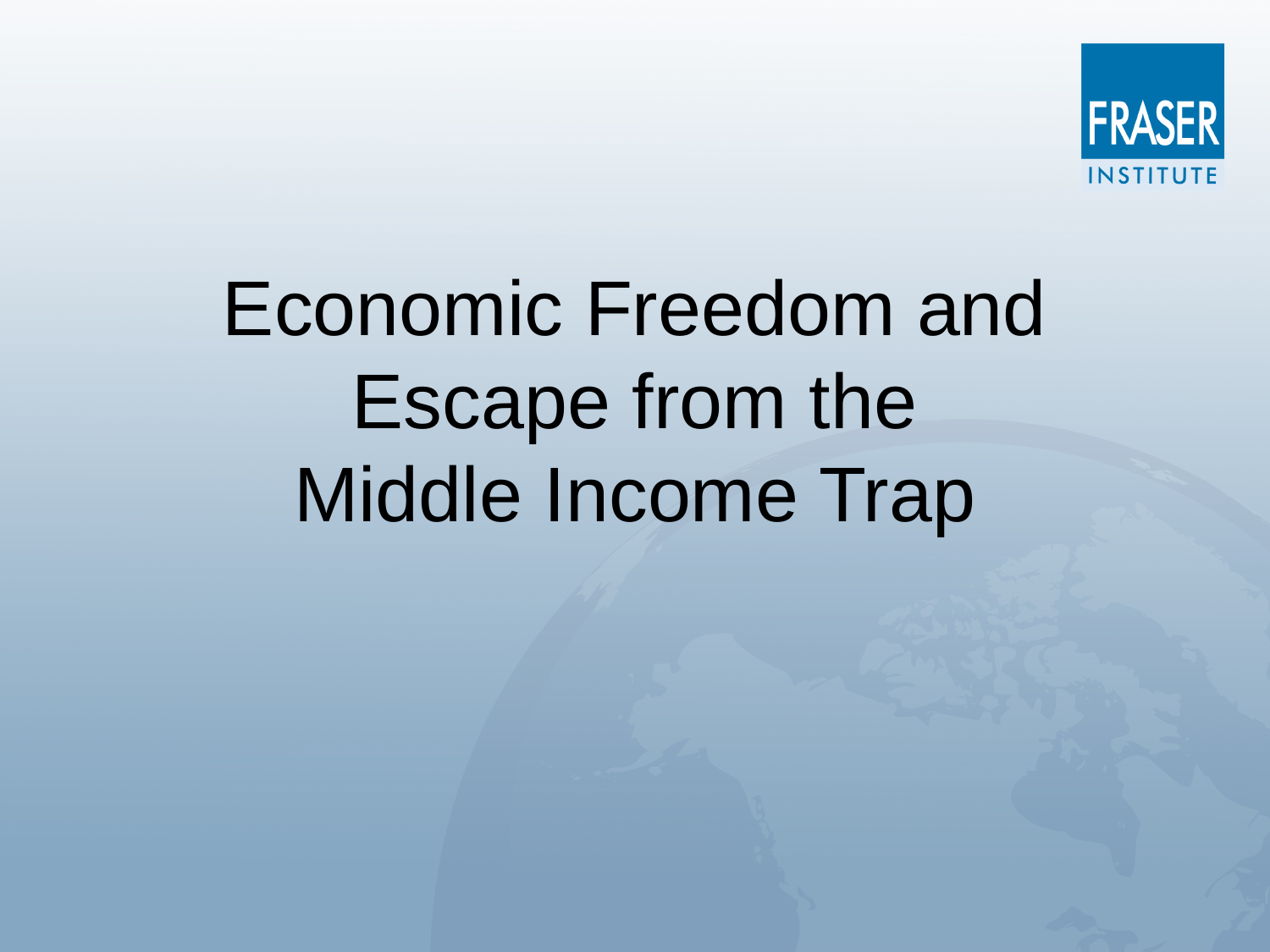

# Economic Freedom and Escape from the Middle Income Trap